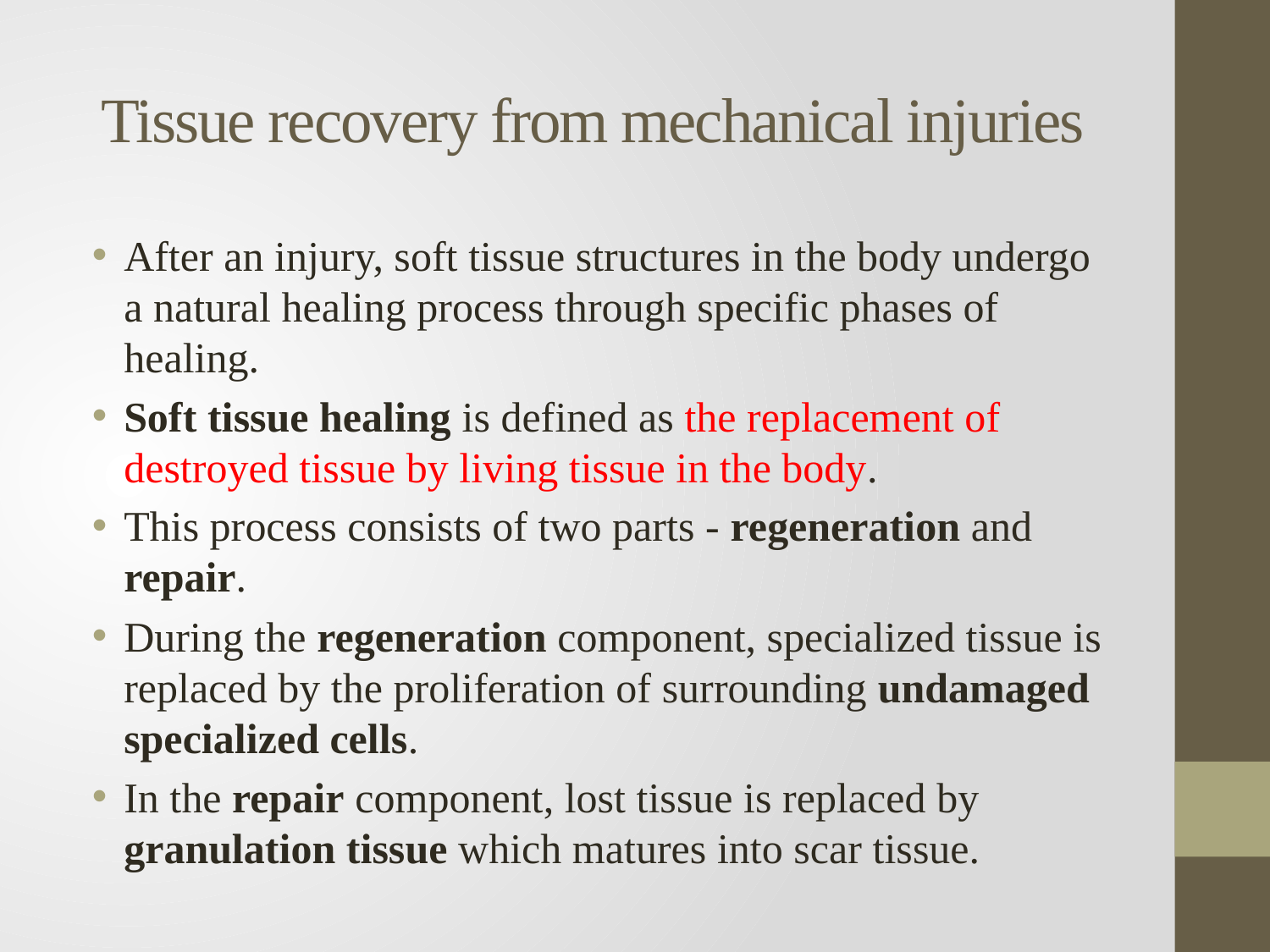

# Tissue recovery from mechanical injuries
After an injury, soft tissue structures in the body undergo a natural healing process through specific phases of healing.
Soft tissue healing is defined as the replacement of destroyed tissue by living tissue in the body.
This process consists of two parts - regeneration and repair.
During the regeneration component, specialized tissue is replaced by the proliferation of surrounding undamaged specialized cells.
In the repair component, lost tissue is replaced by granulation tissue which matures into scar tissue.